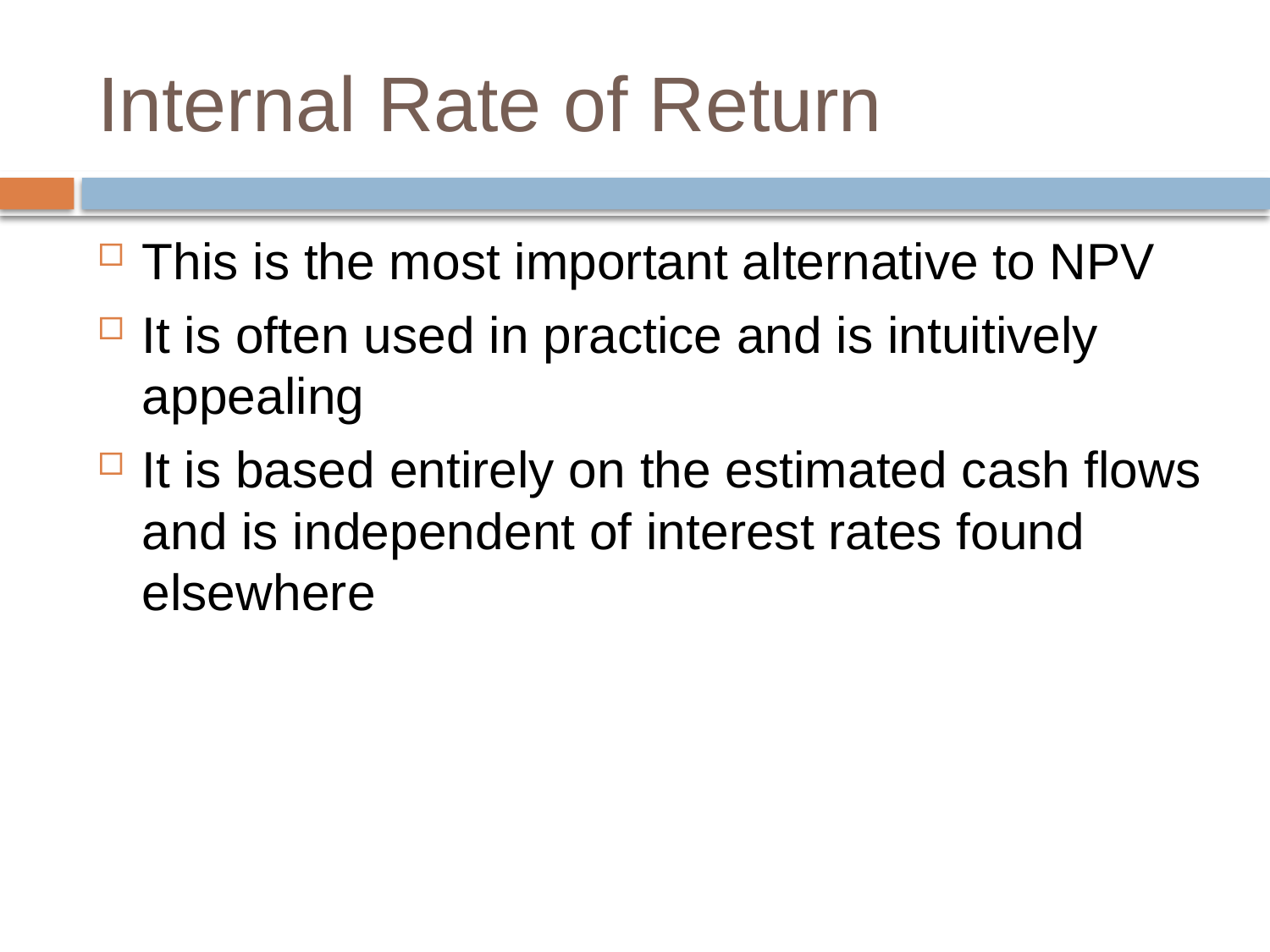

# Internal Rate of Return
This is the most important alternative to NPV
It is often used in practice and is intuitively appealing
It is based entirely on the estimated cash flows and is independent of interest rates found elsewhere